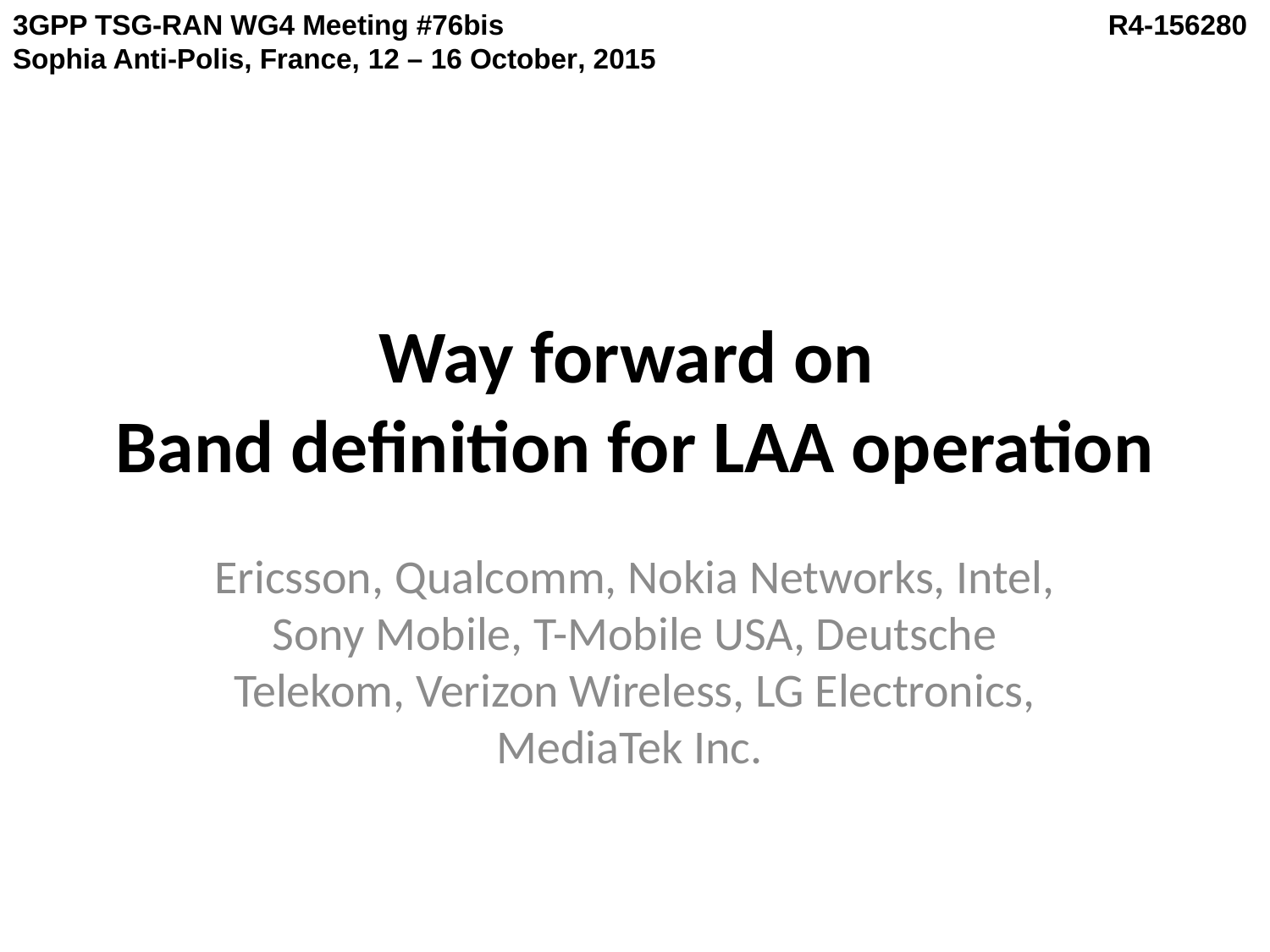

3GPP TSG-RAN WG4 Meeting #76bis	                                                                           R4-156280
Sophia Anti-Polis, France, 12 – 16 October, 2015
# Way forward on Band definition for LAA operation
Ericsson, Qualcomm, Nokia Networks, Intel, Sony Mobile, T-Mobile USA, Deutsche Telekom, Verizon Wireless, LG Electronics, MediaTek Inc.